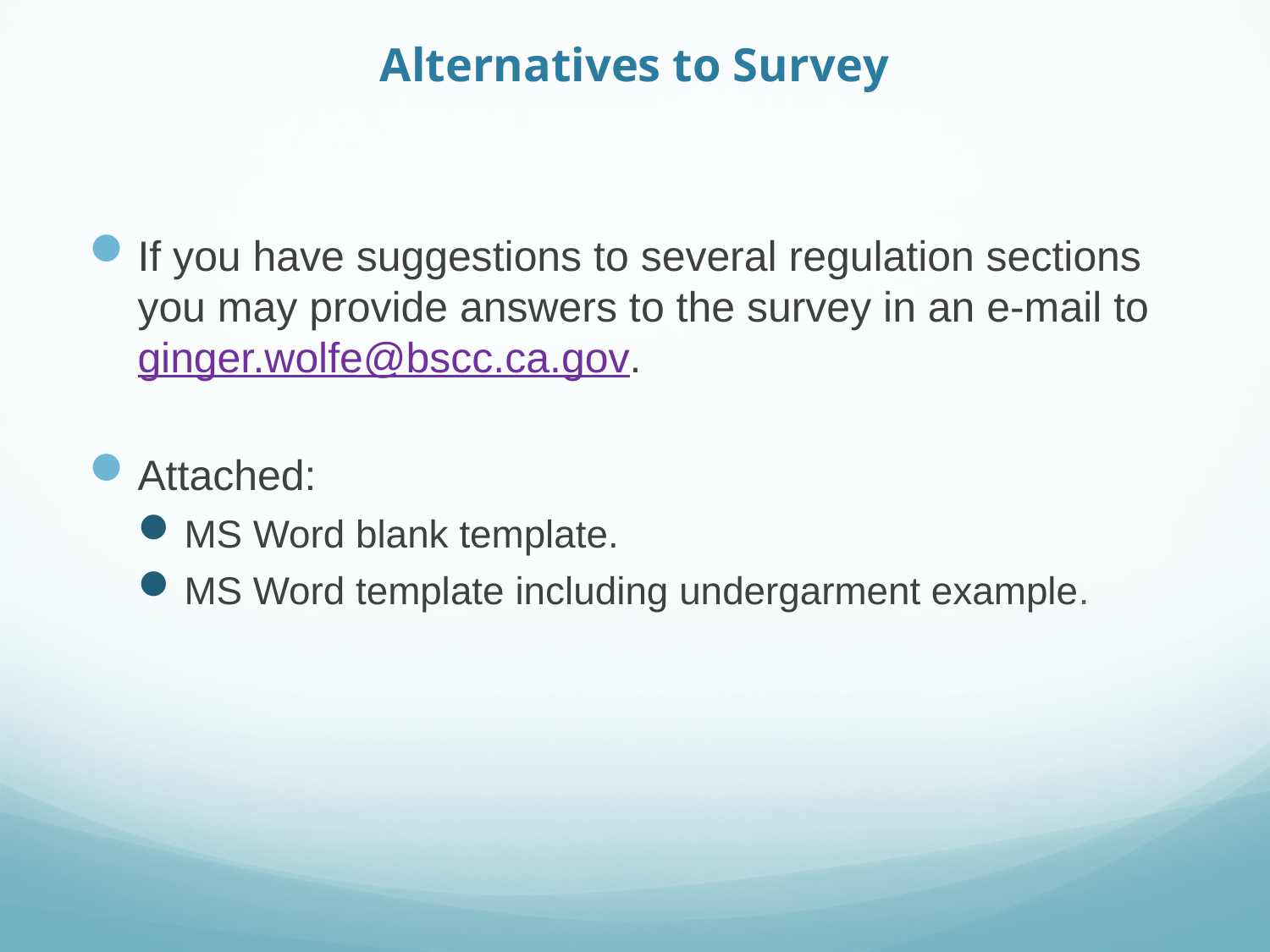

# Alternatives to Survey
If you have suggestions to several regulation sections you may provide answers to the survey in an e-mail to ginger.wolfe@bscc.ca.gov.
Attached:
MS Word blank template.
MS Word template including undergarment example.